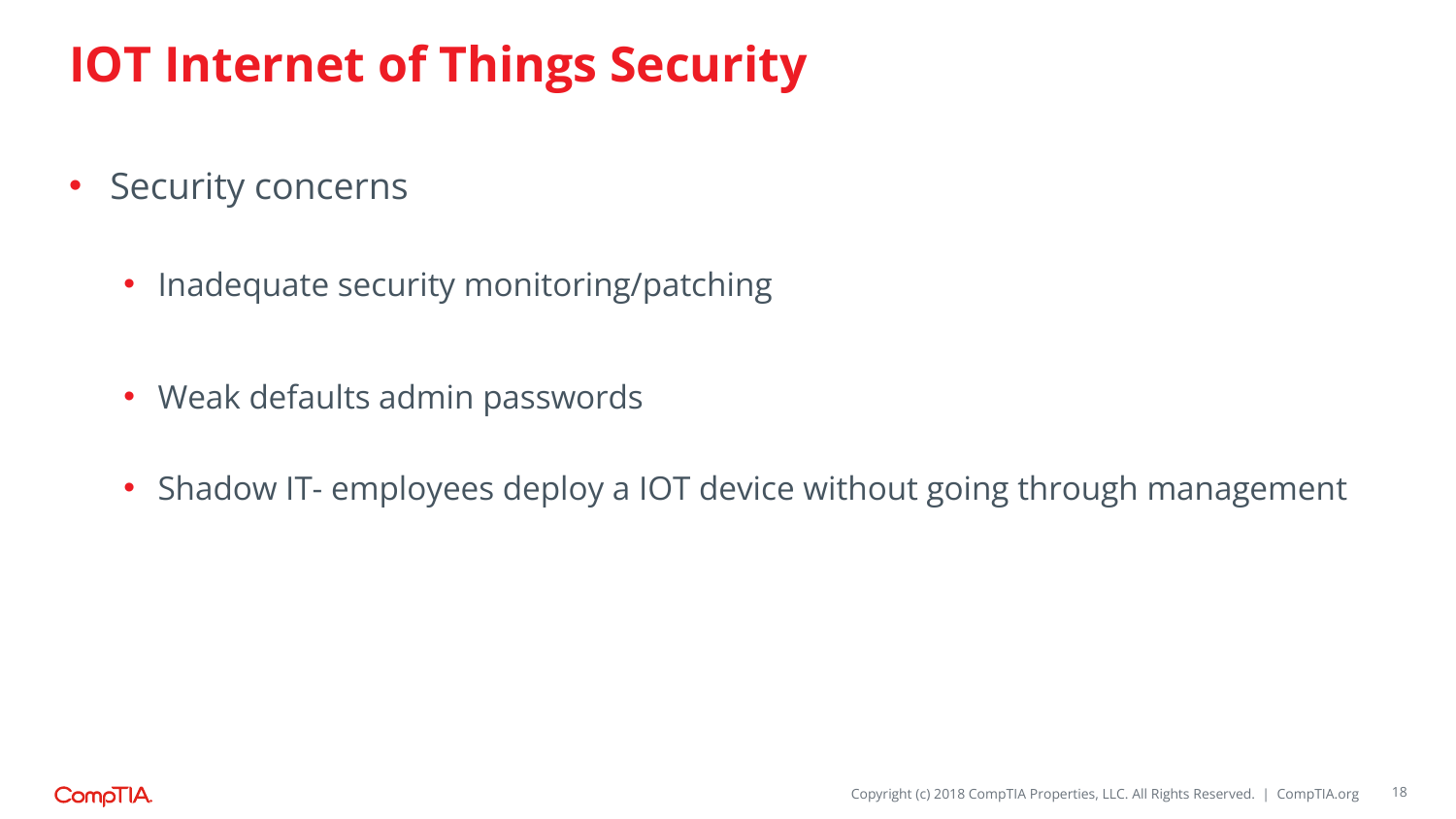

# IOT Internet of Things Security
Security concerns

Inadequate security monitoring/patching

Weak defaults admin passwords

Shadow IT- employees deploy a IOT device without going through management

18